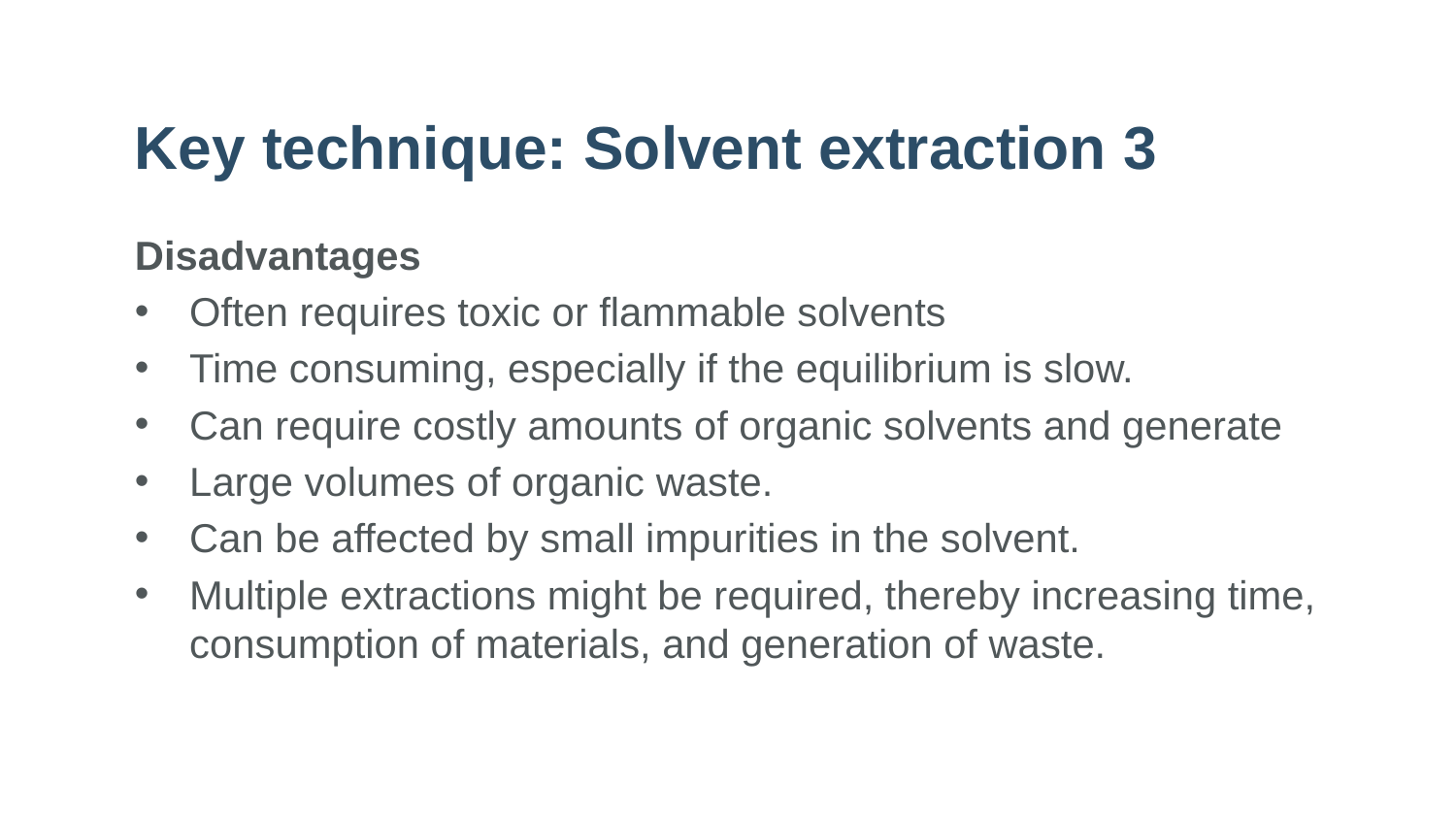

# Key technique: Solvent extraction 3
Disadvantages
Often requires toxic or flammable solvents
Time consuming, especially if the equilibrium is slow.
Can require costly amounts of organic solvents and generate
Large volumes of organic waste.
Can be affected by small impurities in the solvent.
Multiple extractions might be required, thereby increasing time, consumption of materials, and generation of waste.